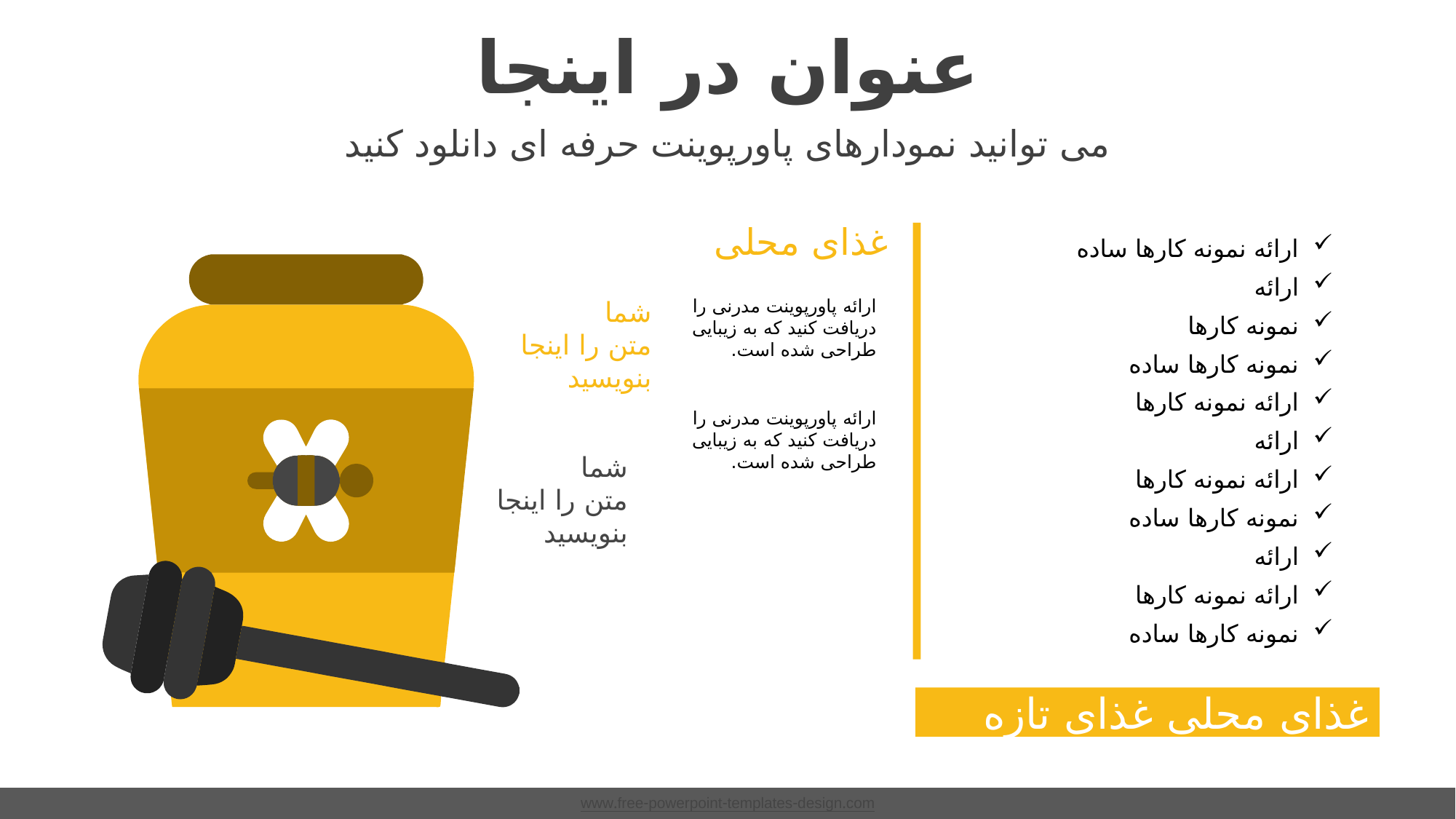

# عنوان در اینجا
می توانید نمودارهای پاورپوینت حرفه ای دانلود کنید
غذای محلی

ارائه نمونه کارها ساده

ارائه
شما
متن را اینجا بنویسید
ارائه پاورپوینت مدرنی را دریافت کنید که به زیبایی طراحی شده است.
نمونه کارها
نمونه کارها ساده
ارائه نمونه کارها
ارائه پاورپوینت مدرنی را دریافت کنید که به زیبایی طراحی شده است.
شما
متن را اینجا بنویسید
ارائه
ارائه نمونه کارها
نمونه کارها ساده
ارائه
ارائه نمونه کارها
نمونه کارها ساده
غذای محلی غذای تازه
www.free-powerpoint-templates-design.com